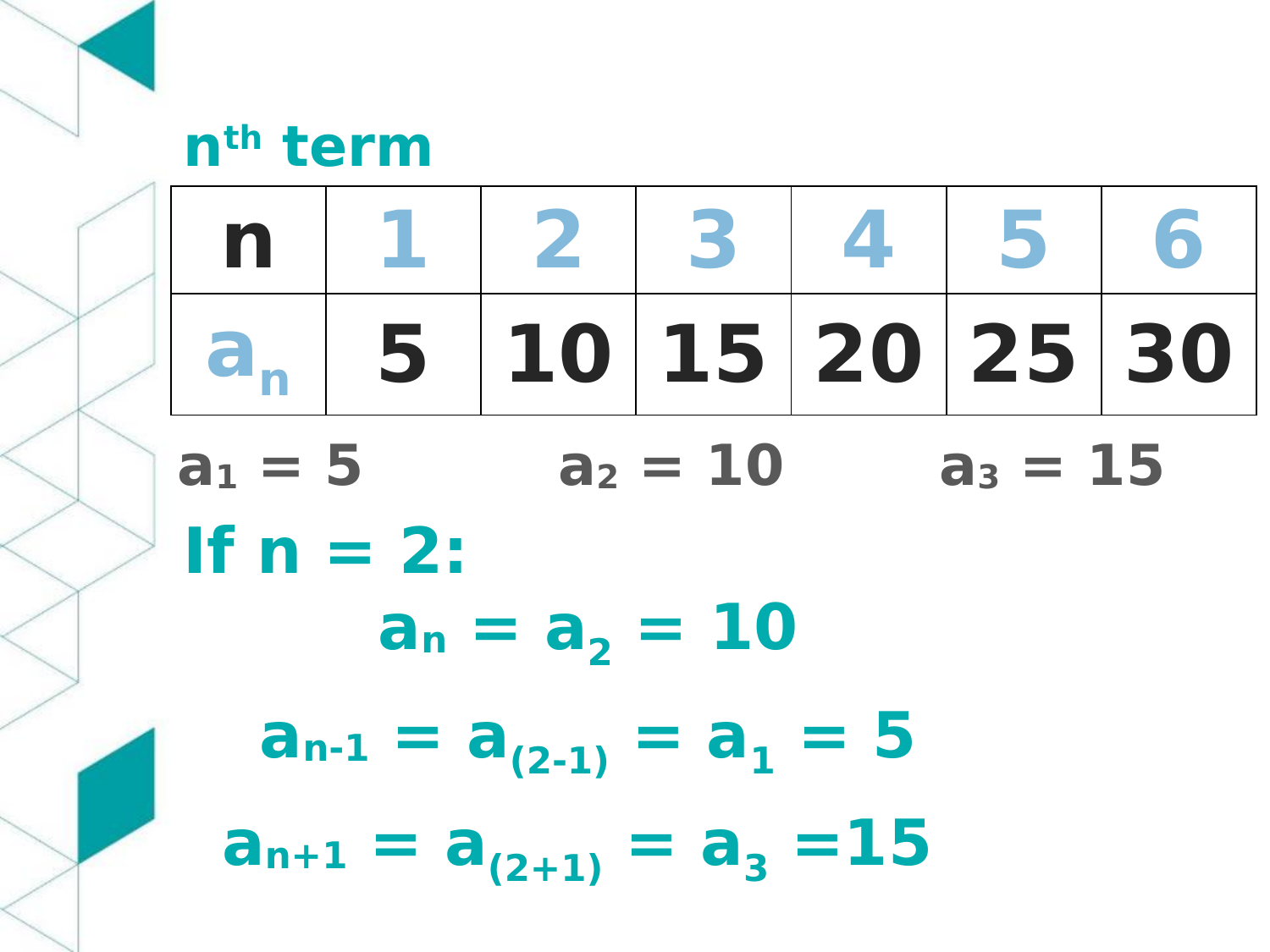

nth term
| n | 1 | 2 | 3 | 4 | 5 | 6 |
| --- | --- | --- | --- | --- | --- | --- |
| an | 5 | 10 | 15 | 20 | 25 | 30 |
a1 = 5 		a2 = 10		a3 = 15
If n = 2:
an = a2 = 10
an-1 = a(2-1) = a1 = 5
an+1 = a(2+1) = a3 =15